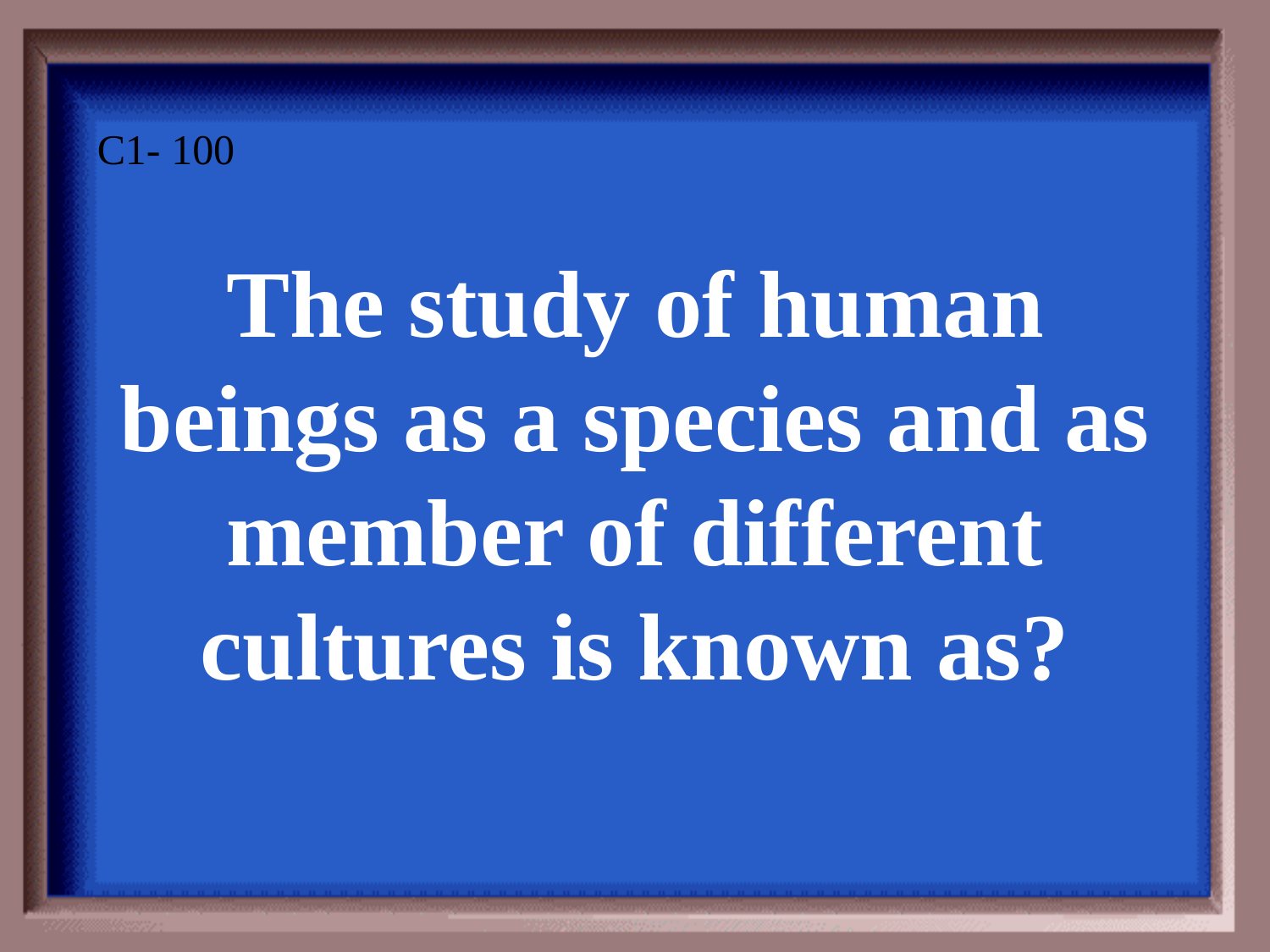

The study of human beings as a species and as member of different cultures is known as?
C1- 100